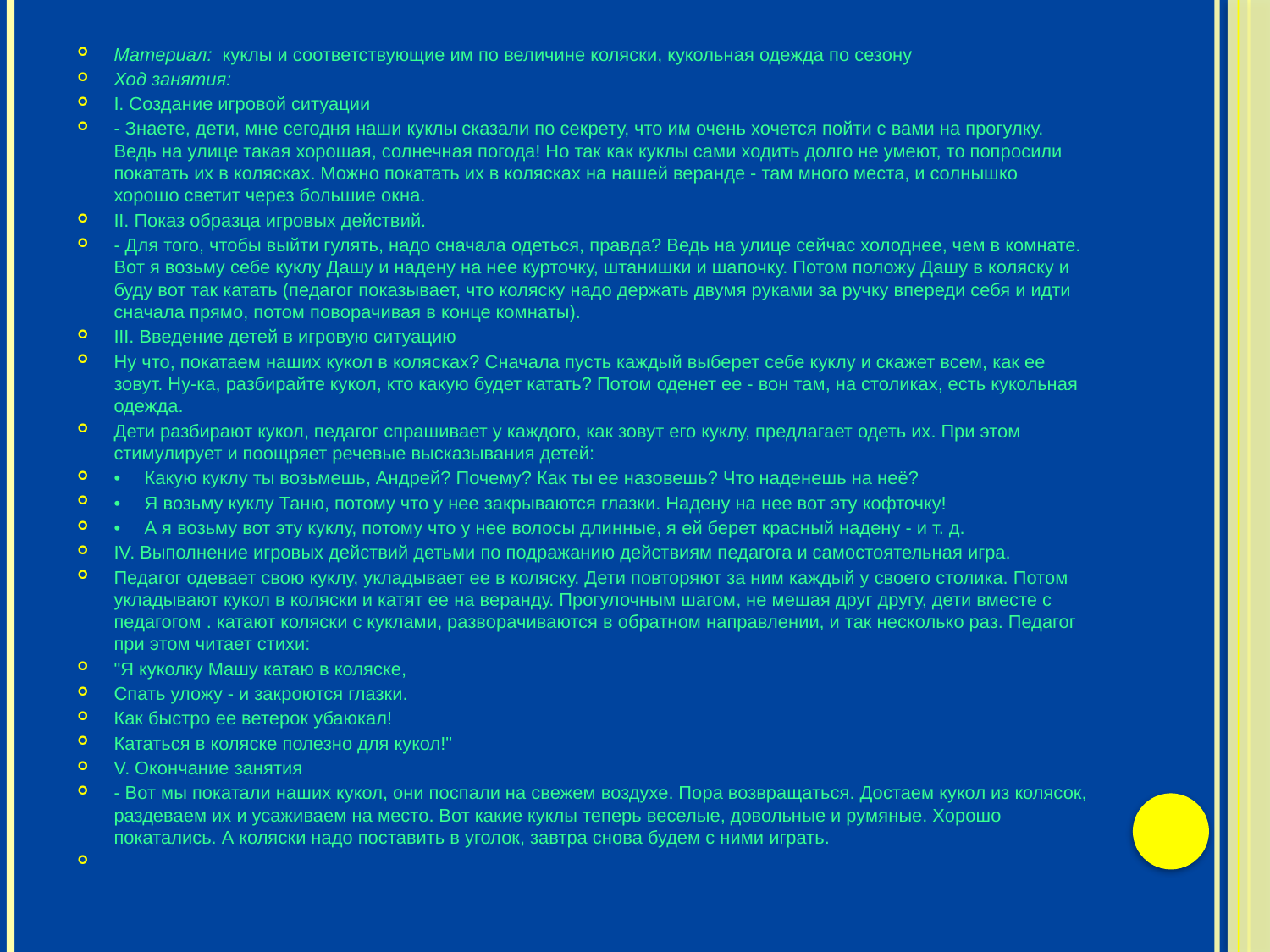

Материал:  куклы и соответствующие им по величине коляски, кукольная одежда по сезону
Ход занятия:
I. Создание игровой ситуации
- Знаете, дети, мне сегодня наши куклы сказали по секрету, что им очень хочется пойти с вами на прогулку. Ведь на улице такая хорошая, солнечная погода! Но так как куклы сами ходить долго не умеют, то попросили покатать их в колясках. Можно покатать их в колясках на нашей веранде - там много места, и солнышко хорошо светит через большие окна.
II. Показ образца игровых действий.
- Для того, чтобы выйти гулять, надо сначала одеться, правда? Ведь на улице сейчас холоднее, чем в комнате. Вот я возьму себе куклу Дашу и надену на нее курточку, штанишки и шапочку. Потом положу Дашу в коляску и буду вот так катать (педагог показывает, что коляску надо держать двумя руками за ручку впереди себя и идти сначала прямо, потом поворачивая в конце комнаты).
III. Введение детей в игровую ситуацию
Ну что, покатаем наших кукол в колясках? Сначала пусть каждый выберет себе куклу и скажет всем, как ее зовут. Ну-ка, разбирайте кукол, кто какую будет катать? Потом оденет ее - вон там, на столиках, есть кукольная одежда.
Дети разбирают кукол, педагог спрашивает у каждого, как зовут его куклу, предлагает одеть их. При этом стимулирует и поощряет речевые высказывания детей:
•	Какую куклу ты возьмешь, Андрей? Почему? Как ты ее назовешь? Что наденешь на неё?
•	Я возьму куклу Таню, потому что у нее закрываются глазки. Надену на нее вот эту кофточку!
•	А я возьму вот эту куклу, потому что у нее волосы длинные, я ей берет красный надену - и т. д.
IV. Выполнение игровых действий детьми по подражанию действиям педагога и самостоятельная игра.
Педагог одевает свою куклу, укладывает ее в коляску. Дети повторяют за ним каждый у своего столика. Потом укладывают кукол в коляски и катят ее на веранду. Прогулочным шагом, не мешая друг другу, дети вместе с педагогом . катают коляски с куклами, разворачиваются в обратном направлении, и так несколько раз. Педагог при этом читает стихи:
"Я куколку Машу катаю в коляске,
Спать уложу - и закроются глазки.
Как быстро ее ветерок убаюкал!
Кататься в коляске полезно для кукол!"
V. Окончание занятия
- Вот мы покатали наших кукол, они поспали на свежем воздухе. Пора возвращаться. Достаем кукол из колясок, раздеваем их и усаживаем на место. Вот какие куклы теперь веселые, довольные и румяные. Хорошо покатались. А коляски надо поставить в уголок, завтра снова будем с ними играть.